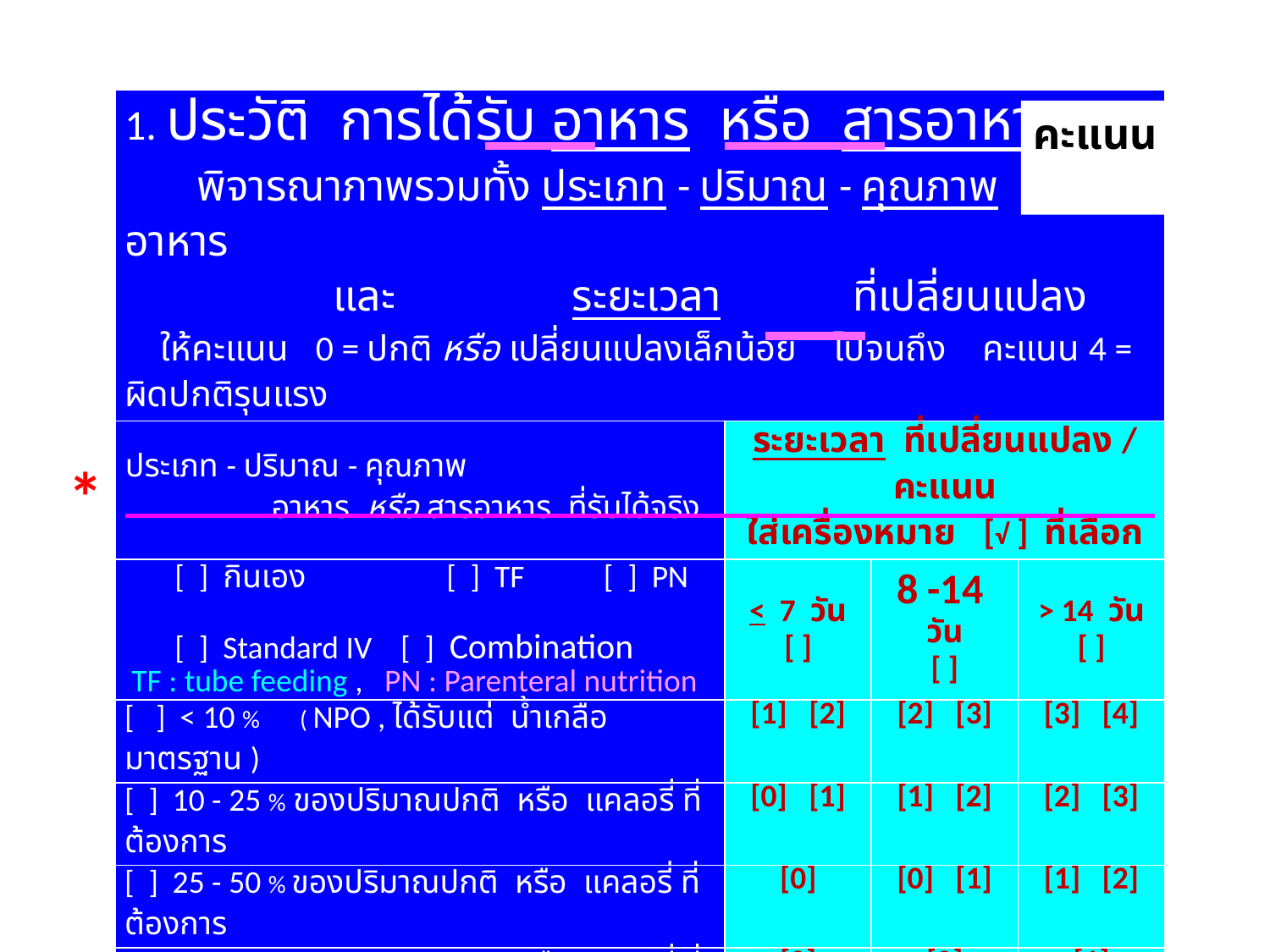

| 1. ประวัติ การได้รับ อาหาร หรือ สารอาหาร พิจารณาภาพรวมทั้ง ประเภท - ปริมาณ - คุณภาพ ของสารอาหาร และ ระยะเวลา ที่เปลี่ยนแปลง ให้คะแนน 0 = ปกติ หรือ เปลี่ยนแปลงเล็กน้อย ไปจนถึง คะแนน 4 = ผิดปกติรุนแรง |  |  |  |
| --- | --- | --- | --- |
| ประเภท - ปริมาณ - คุณภาพ อาหาร หรือ สารอาหาร ที่รับได้จริง | ระยะเวลา ที่เปลี่ยนแปลง / คะแนน ใส่เครื่องหมาย [√ ] ที่เลือก |  |  |
| [ ] กินเอง [ ] TF [ ] PN [ ] Standard IV [ ] Combination TF : tube feeding , PN : Parenteral nutrition | < 7 วัน [ ] | 8 -14 วัน [ ] | > 14 วัน [ ] |
| [ ] < 10 % ( NPO , ได้รับแต่ น้ำเกลือมาตรฐาน ) | [1] [2] | [2] [3] | [3] [4] |
| [ ] 10 - 25 % ของปริมาณปกติ หรือ แคลอรี่ ที่ต้องการ | [0] [1] | [1] [2] | [2] [3] |
| [ ] 25 - 50 % ของปริมาณปกติ หรือ แคลอรี่ ที่ต้องการ | [0] | [0] [1] | [1] [2] |
| [ ] 50 - 75 % ของปริมาณปกติ หรือ แคลอรี่ ที่ต้องการ | [0] | [0] | [1] |
| [ ] 75 -100 % ของปริมาณปกติ หรือ แคลอรี่ ที่ต้องการ | [0] | [0] | [0] |
คะแนน

คะแนน
*